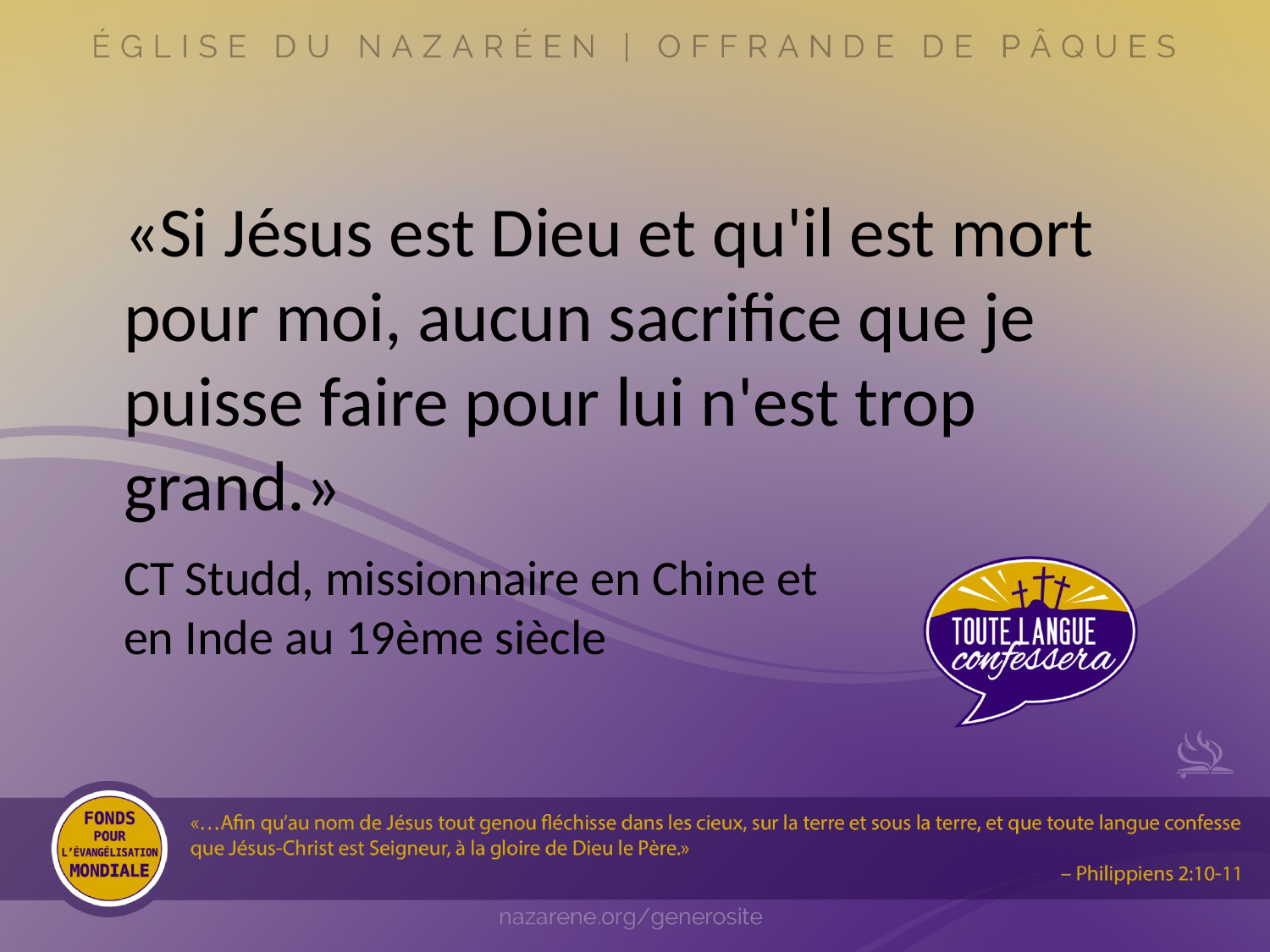

«Si Jésus est Dieu et qu'il est mort pour moi, aucun sacrifice que je puisse faire pour lui n'est trop grand.»
CT Studd, missionnaire en Chine et
en Inde au 19ème siècle